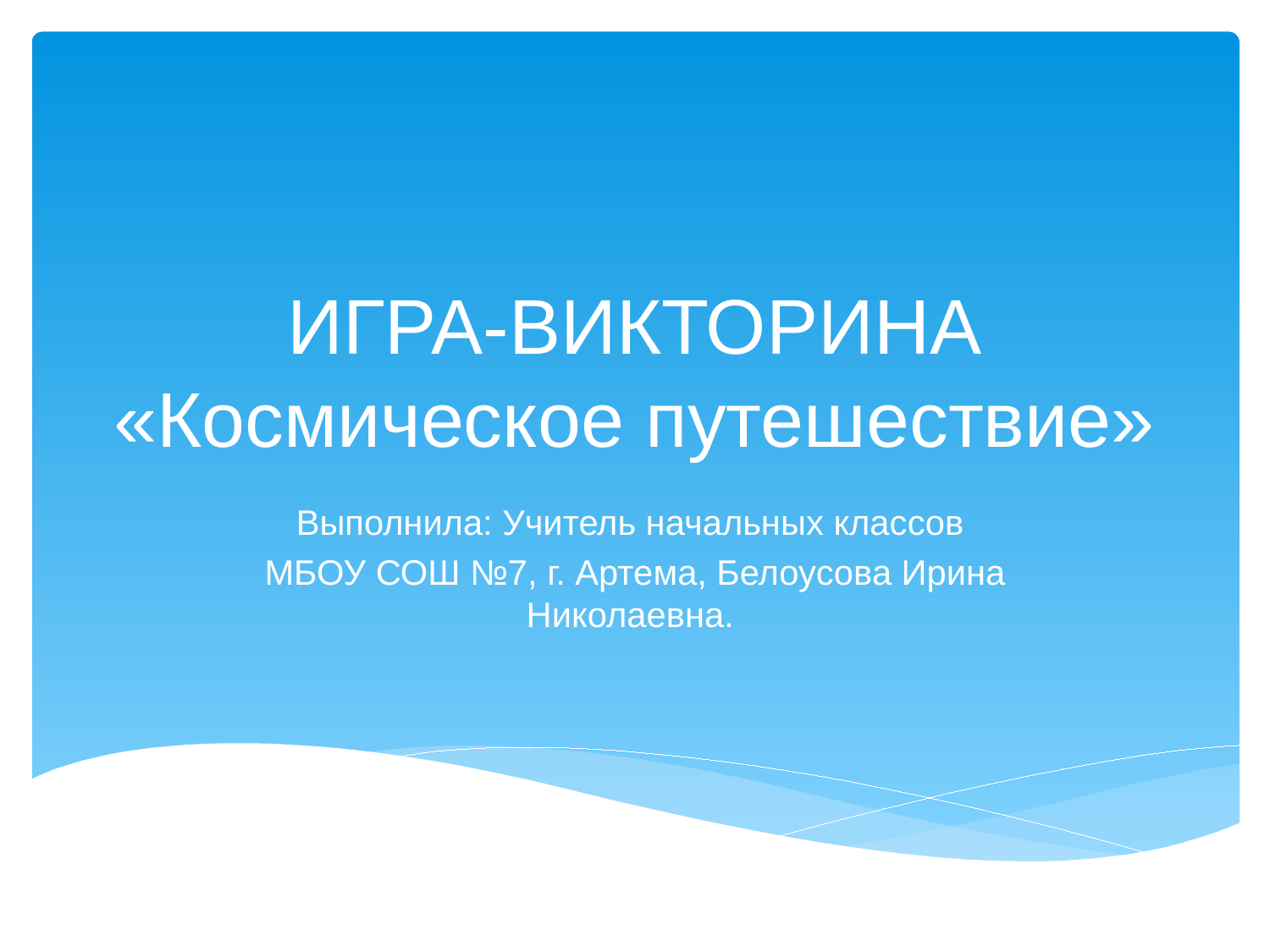

# ИГРА-ВИКТОРИНА «Космическое путешествие»
Выполнила: Учитель начальных классов
МБОУ СОШ №7, г. Артема, Белоусова Ирина Николаевна.